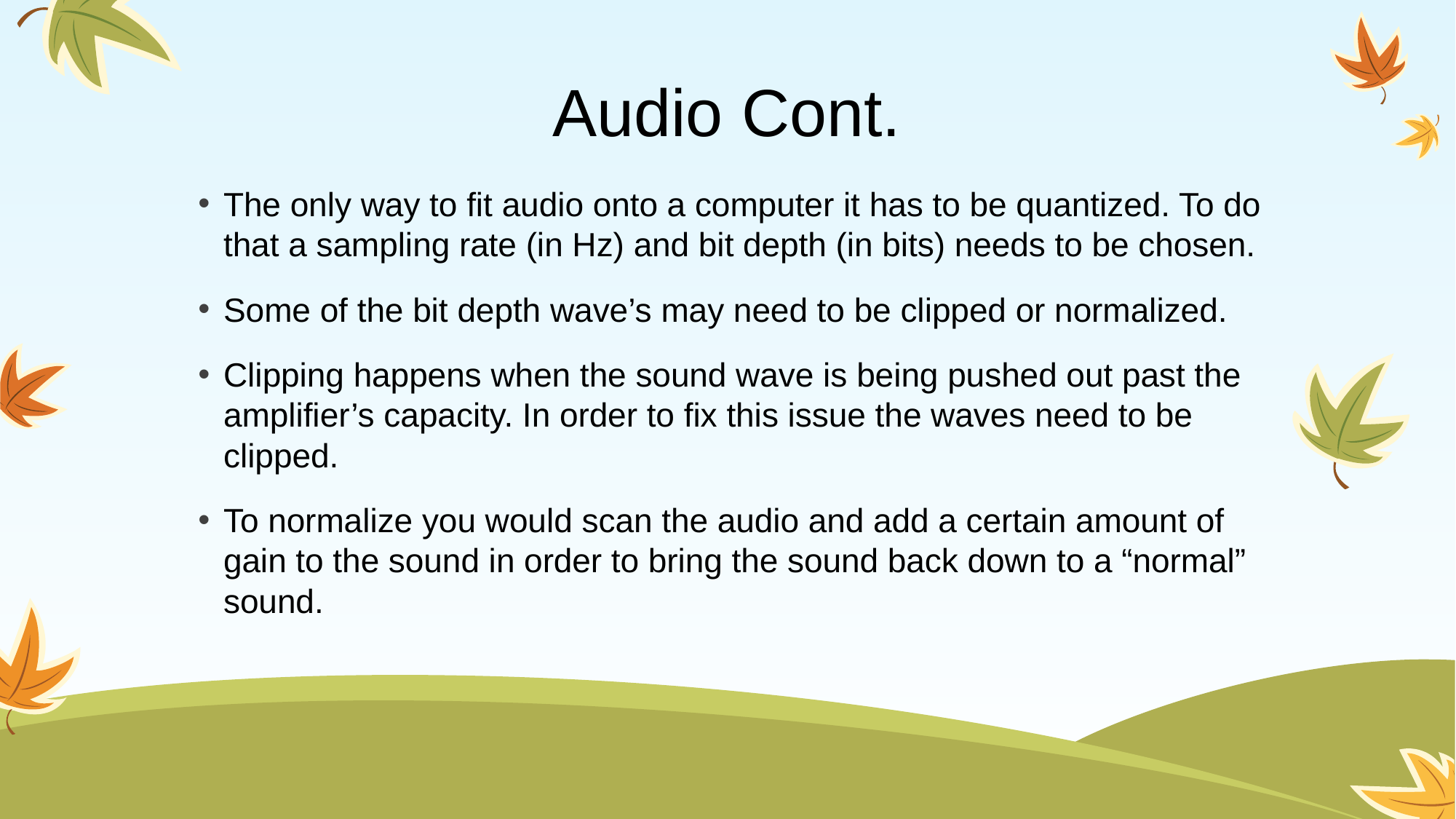

# Audio Cont.
The only way to fit audio onto a computer it has to be quantized. To do that a sampling rate (in Hz) and bit depth (in bits) needs to be chosen.
Some of the bit depth wave’s may need to be clipped or normalized.
Clipping happens when the sound wave is being pushed out past the amplifier’s capacity. In order to fix this issue the waves need to be clipped.
To normalize you would scan the audio and add a certain amount of gain to the sound in order to bring the sound back down to a “normal” sound.